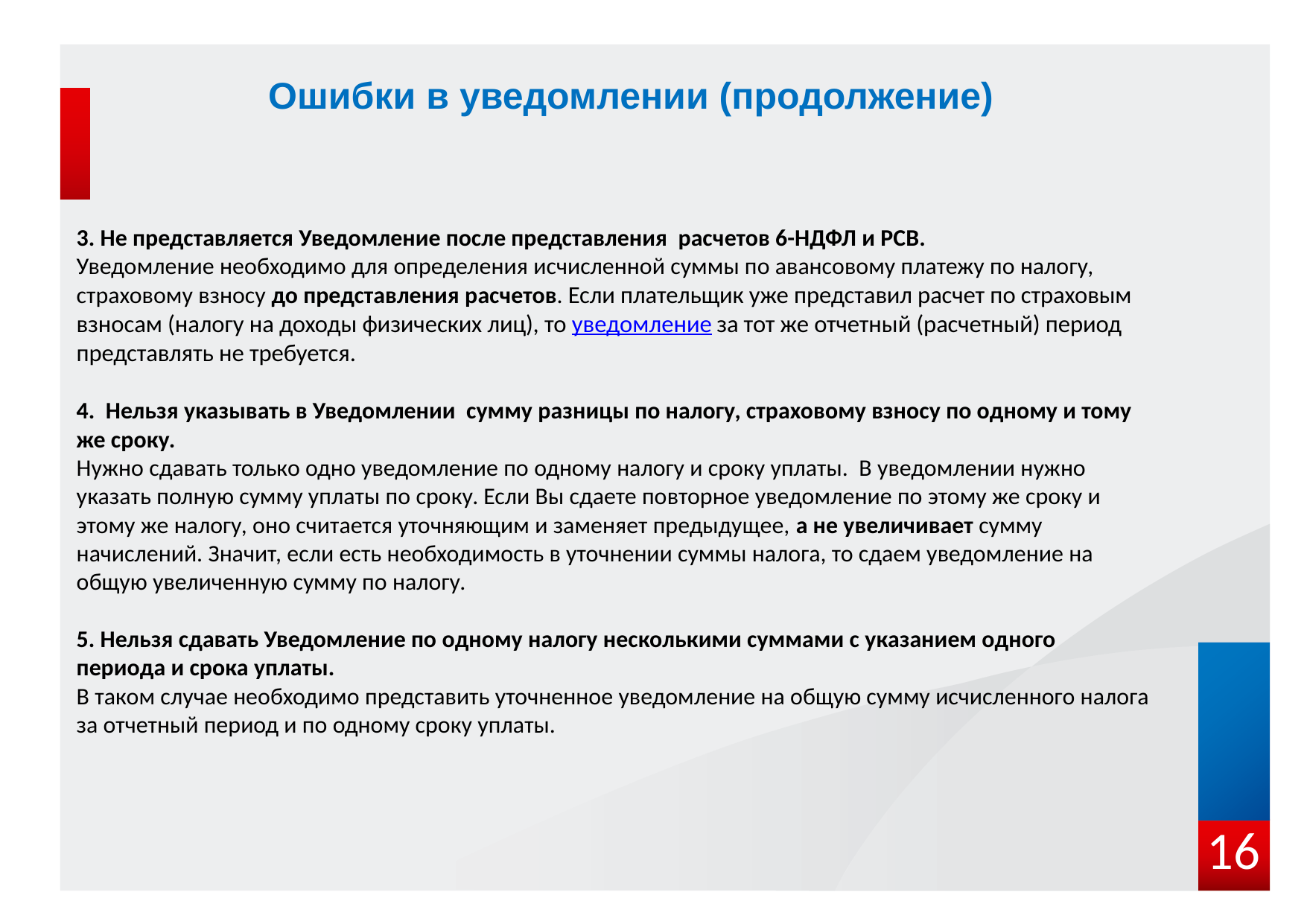

Ошибки в уведомлении (продолжение)
3. Не представляется Уведомление после представления  расчетов 6-НДФЛ и РСВ.
Уведомление необходимо для определения исчисленной суммы по авансовому платежу по налогу, страховому взносу до представления расчетов. Если плательщик уже представил расчет по страховым взносам (налогу на доходы физических лиц), то уведомление за тот же отчетный (расчетный) период представлять не требуется.

4.  Нельзя указывать в Уведомлении  сумму разницы по налогу, страховому взносу по одному и тому же сроку.
Нужно сдавать только одно уведомление по одному налогу и сроку уплаты.  В уведомлении нужно указать полную сумму уплаты по сроку. Если Вы сдаете повторное уведомление по этому же сроку и этому же налогу, оно считается уточняющим и заменяет предыдущее, а не увеличивает сумму начислений. Значит, если есть необходимость в уточнении суммы налога, то сдаем уведомление на общую увеличенную сумму по налогу.

5. Нельзя сдавать Уведомление по одному налогу несколькими суммами с указанием одного периода и срока уплаты.
В таком случае необходимо представить уточненное уведомление на общую сумму исчисленного налога за отчетный период и по одному сроку уплаты.

16